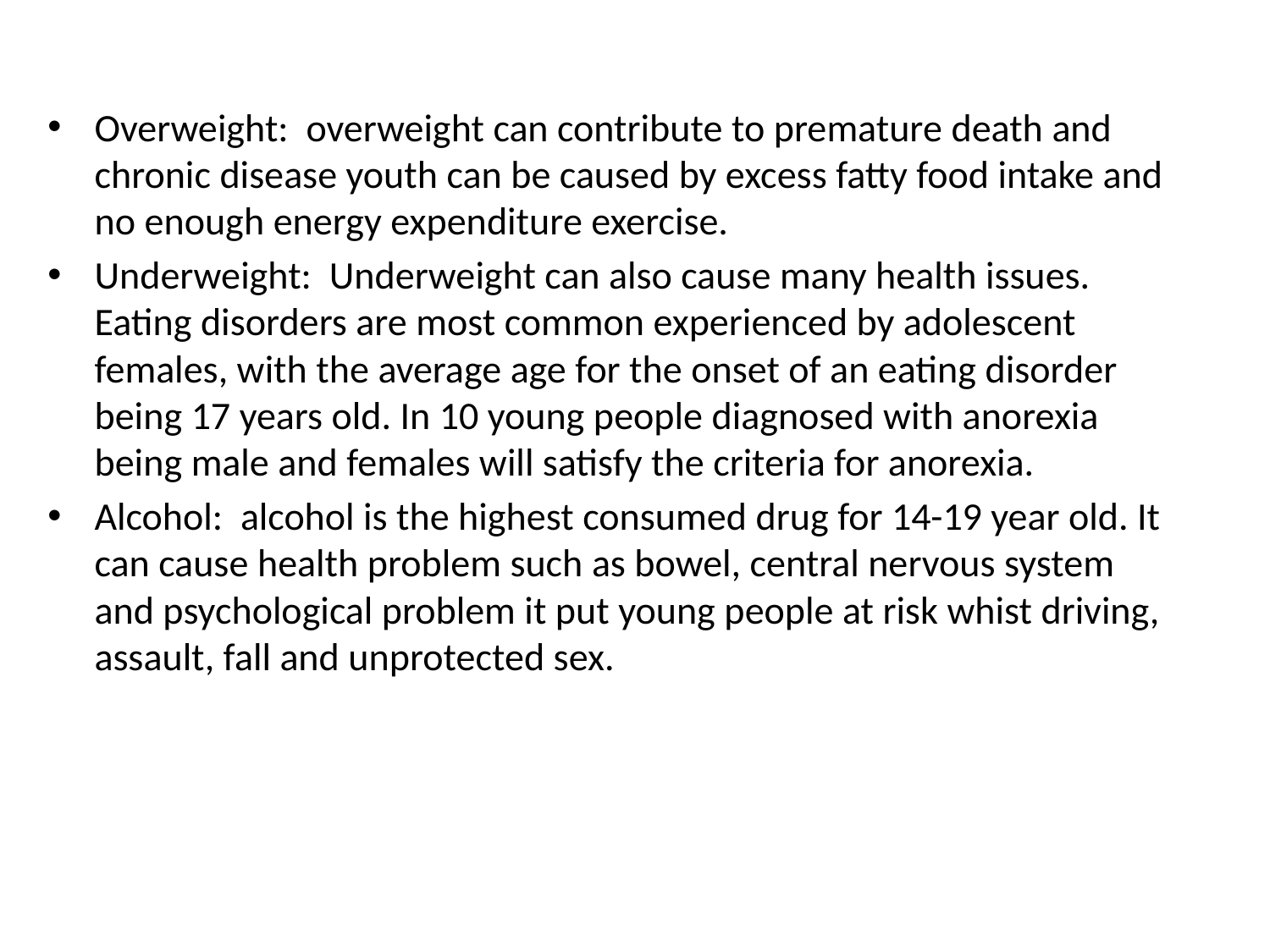

Overweight:  overweight can contribute to premature death and chronic disease youth can be caused by excess fatty food intake and no enough energy expenditure exercise.
Underweight:  Underweight can also cause many health issues. Eating disorders are most common experienced by adolescent females, with the average age for the onset of an eating disorder being 17 years old. In 10 young people diagnosed with anorexia being male and females will satisfy the criteria for anorexia.
Alcohol:  alcohol is the highest consumed drug for 14-19 year old. It can cause health problem such as bowel, central nervous system and psychological problem it put young people at risk whist driving, assault, fall and unprotected sex.